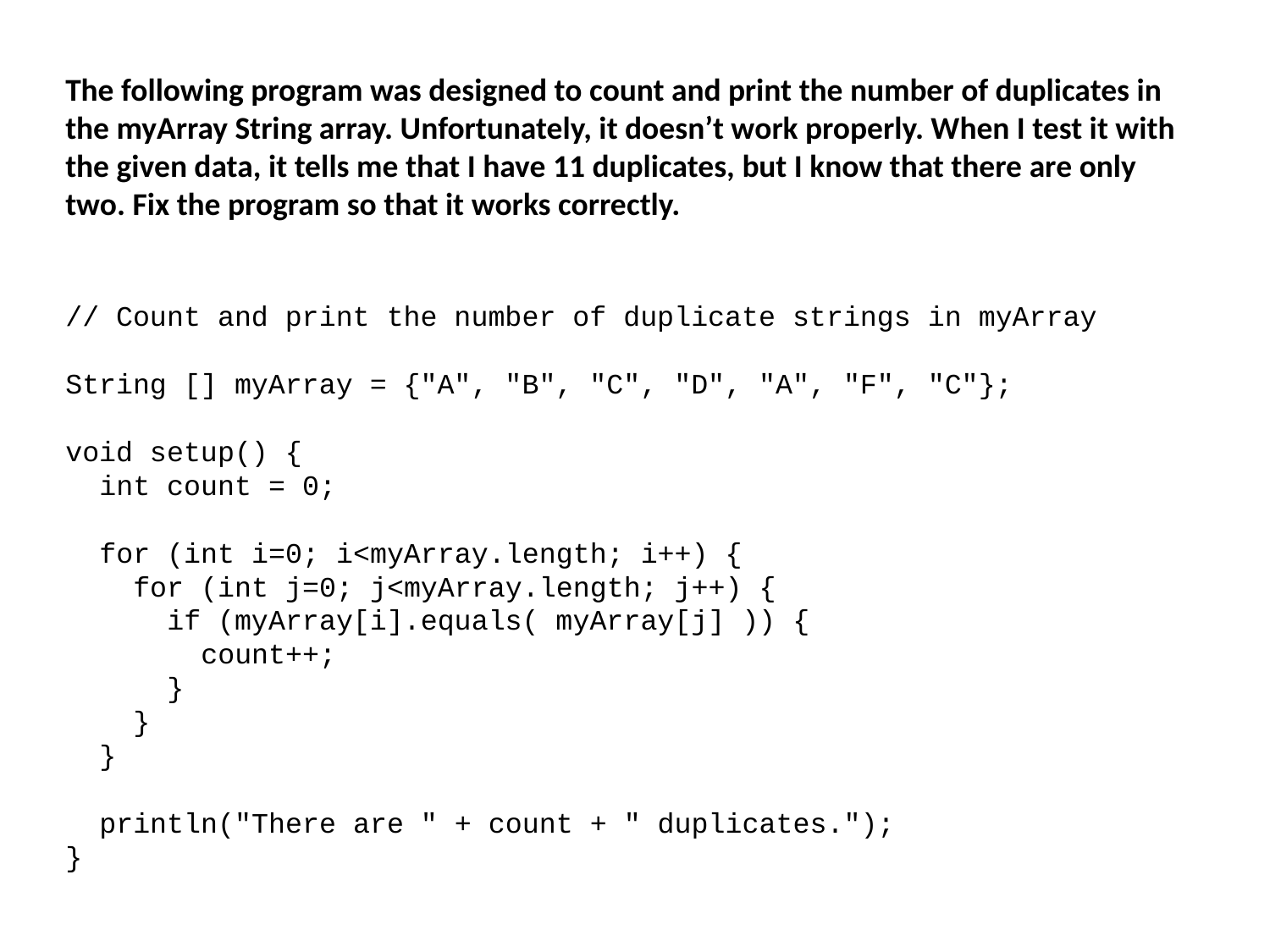

The following program was designed to count and print the number of duplicates in the myArray String array. Unfortunately, it doesn’t work properly. When I test it with the given data, it tells me that I have 11 duplicates, but I know that there are only two. Fix the program so that it works correctly.

// Count and print the number of duplicate strings in myArray

String [] myArray = {"A", "B", "C", "D", "A", "F", "C"};

void setup() {
  int count = 0;

  for (int i=0; i<myArray.length; i++) {
    for (int j=0; j<myArray.length; j++) {
      if (myArray[i].equals( myArray[j] )) {
        count++;
      }
    }
  }

  println("There are " + count + " duplicates.");
}